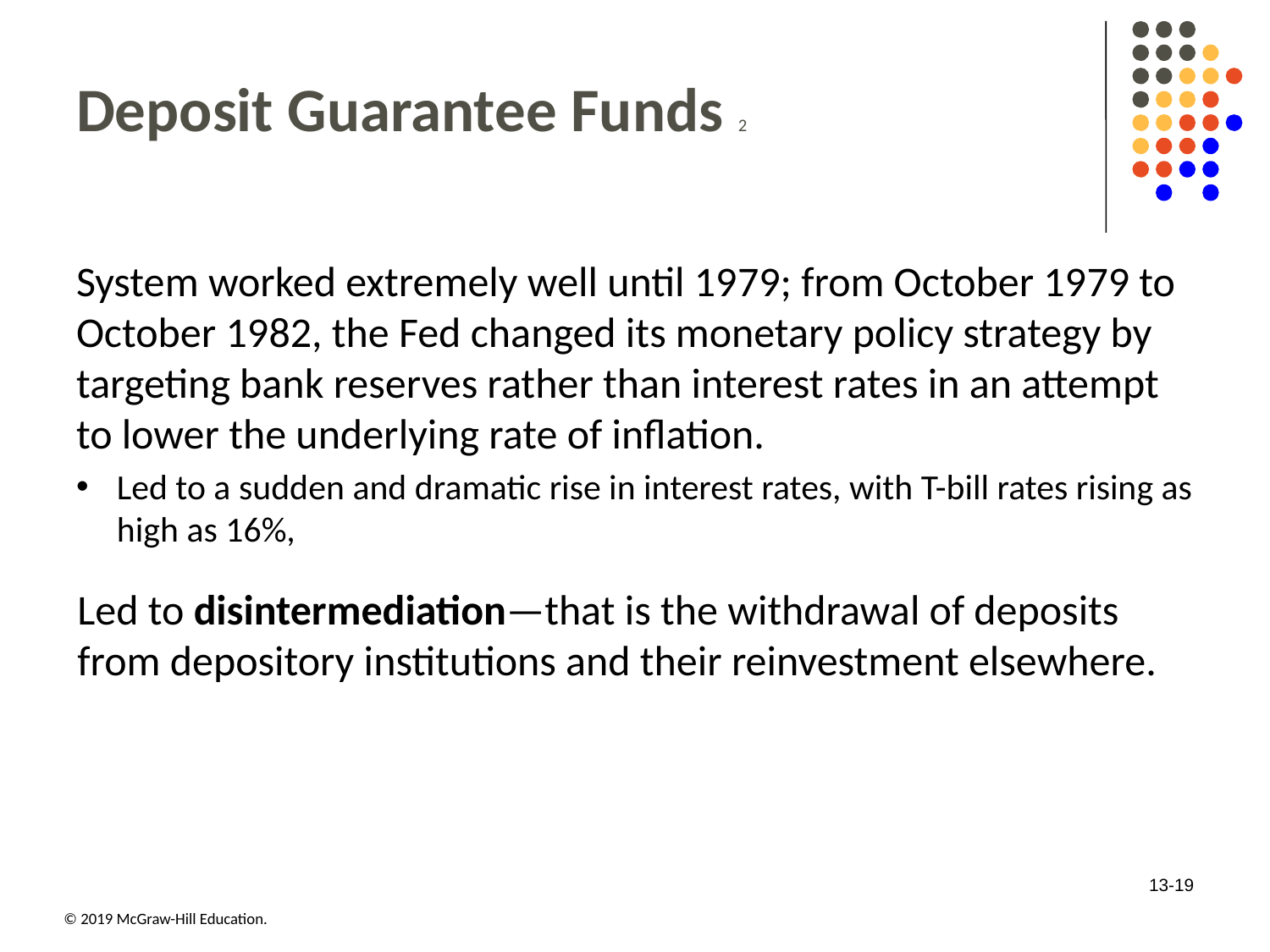

# Deposit Guarantee Funds 2
System worked extremely well until 19 79; from October 19 79 to October 19 82, the Fed changed its monetary policy strategy by targeting bank reserves rather than interest rates in an attempt to lower the underlying rate of inflation.
Led to a sudden and dramatic rise in interest rates, with T-bill rates rising as high as 16%,
Led to disintermediation—that is the withdrawal of deposits from depository institutions and their reinvestment elsewhere.
13-19